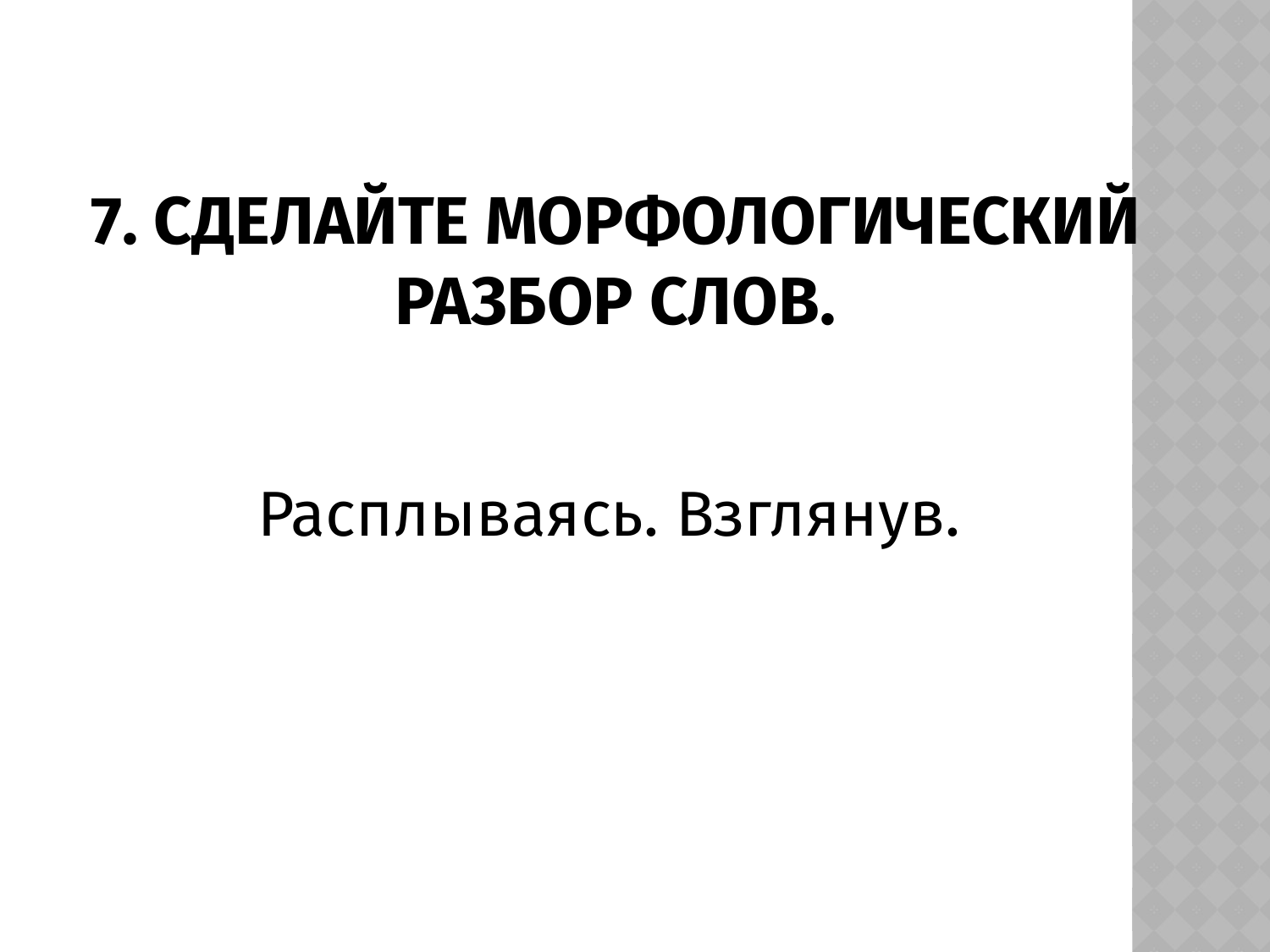

# 7. Сделайте морфологический разбор слов.
Расплываясь. Взглянув.